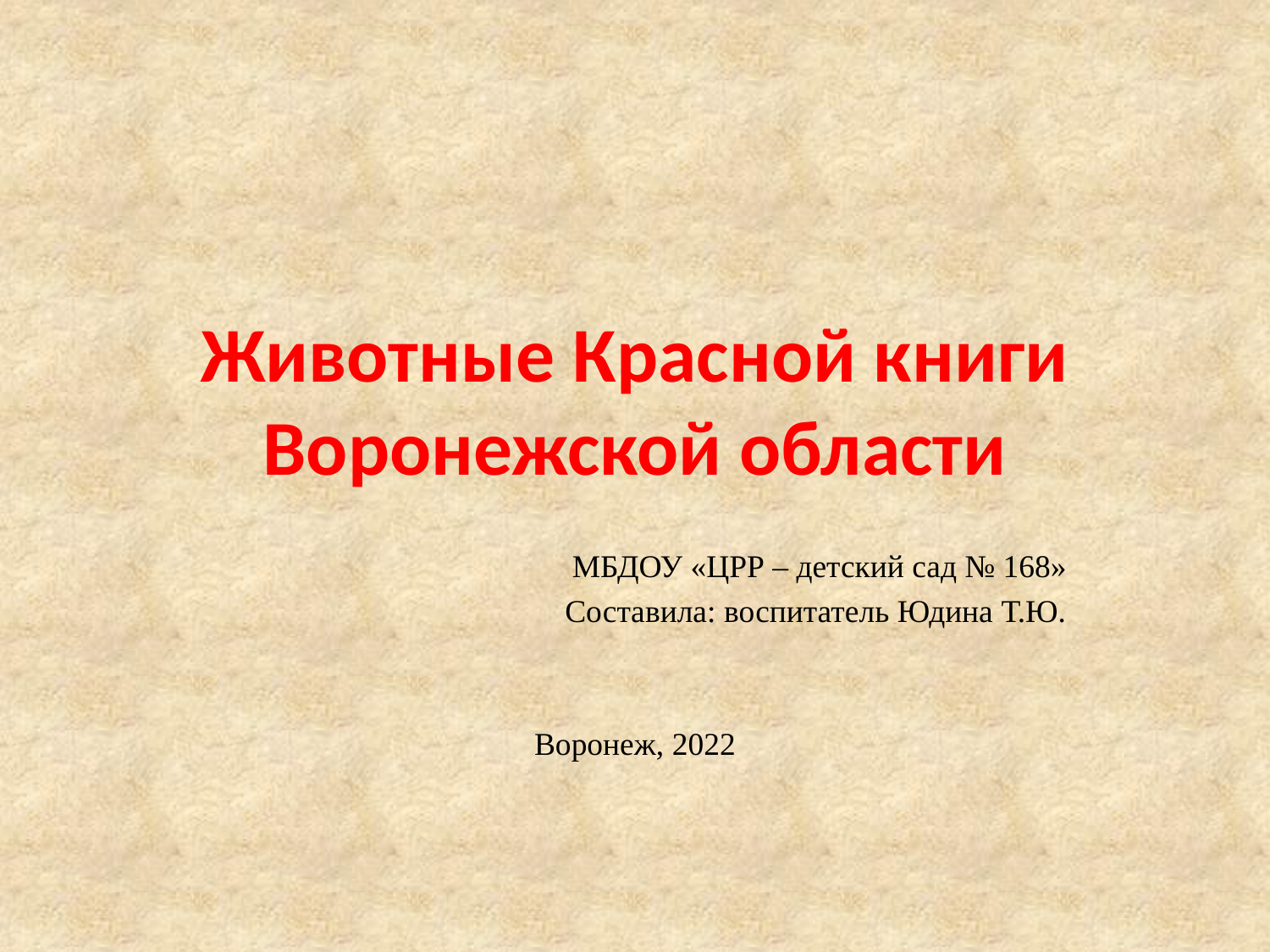

# Животные Красной книги Воронежской области
МБДОУ «ЦРР – детский сад № 168»
Составила: воспитатель Юдина Т.Ю.

Воронеж, 2022